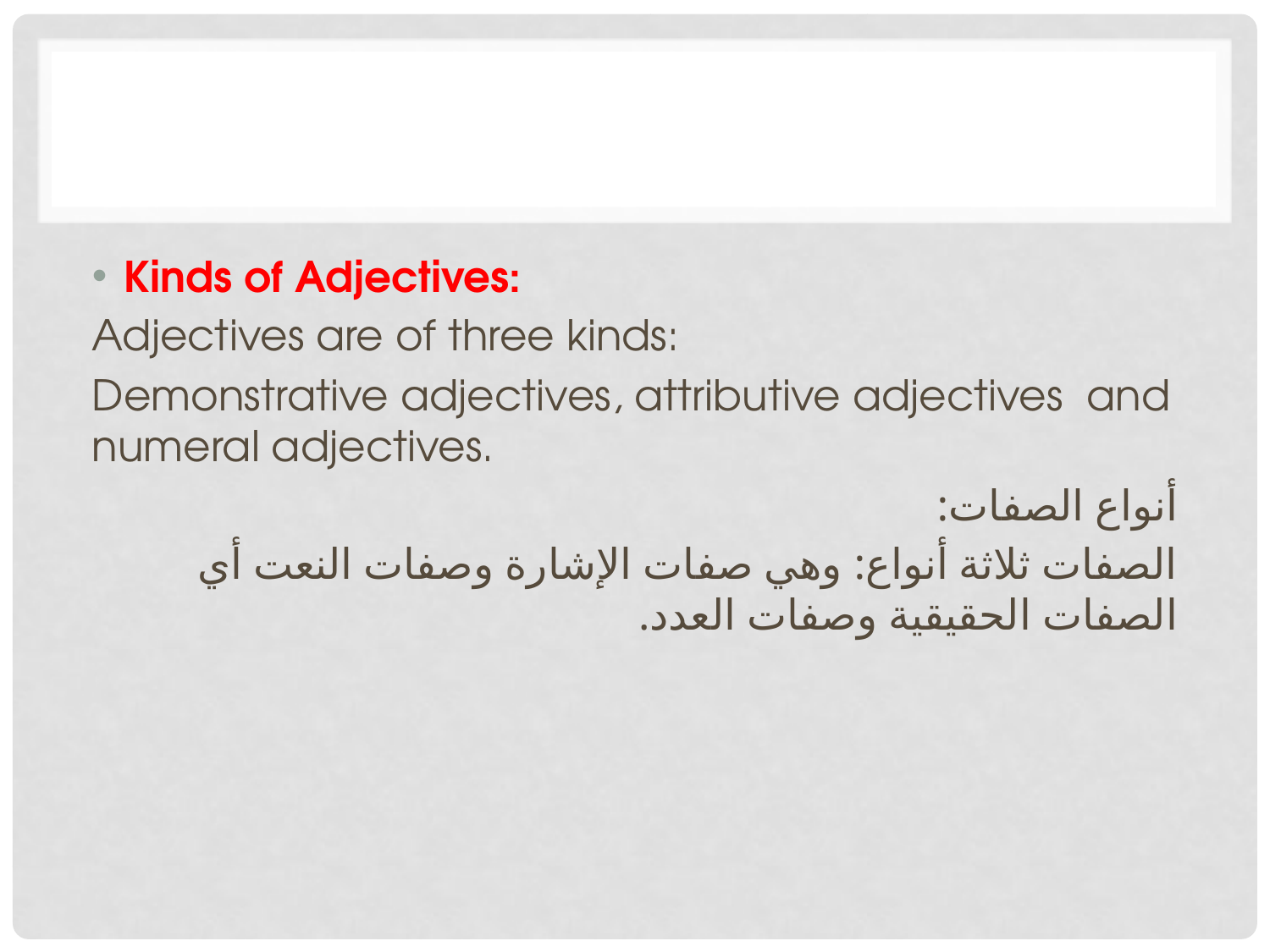

Kinds of Adjectives:
Adjectives are of three kinds:
Demonstrative adjectives, attributive adjectives  and numeral adjectives.
أنواع الصفات:
الصفات ثلاثة أنواع: وهي صفات الإشارة وصفات النعت أي الصفات الحقيقية وصفات العدد.